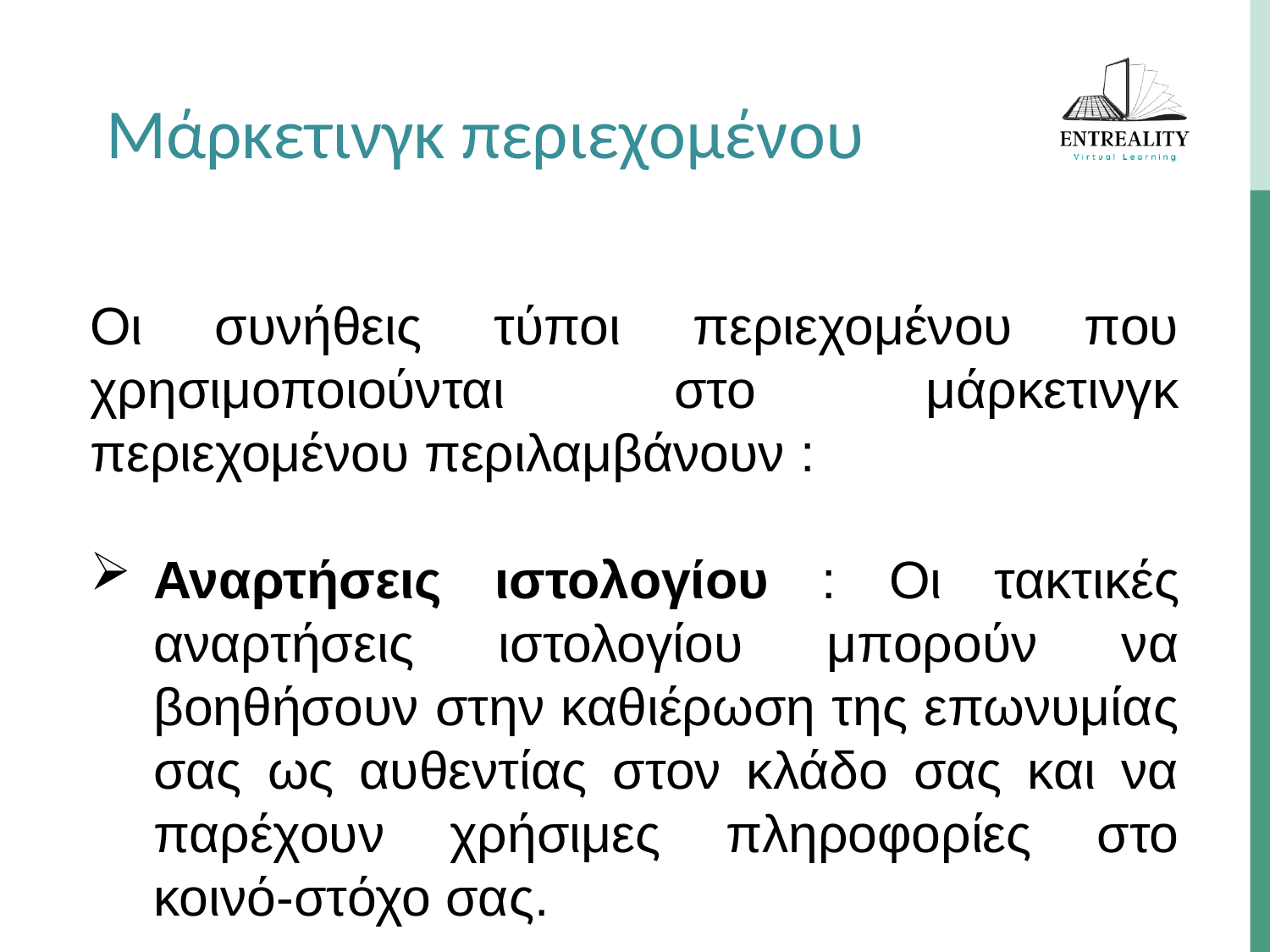

Μάρκετινγκ περιεχομένου

Οι συνήθεις τύποι περιεχομένου που χρησιμοποιούνται στο μάρκετινγκ περιεχομένου περιλαμβάνουν :

Αναρτήσεις ιστολογίου : Οι τακτικές αναρτήσεις ιστολογίου μπορούν να βοηθήσουν στην καθιέρωση της επωνυμίας σας ως αυθεντίας στον κλάδο σας και να παρέχουν χρήσιμες πληροφορίες στο κοινό-στόχο σας.